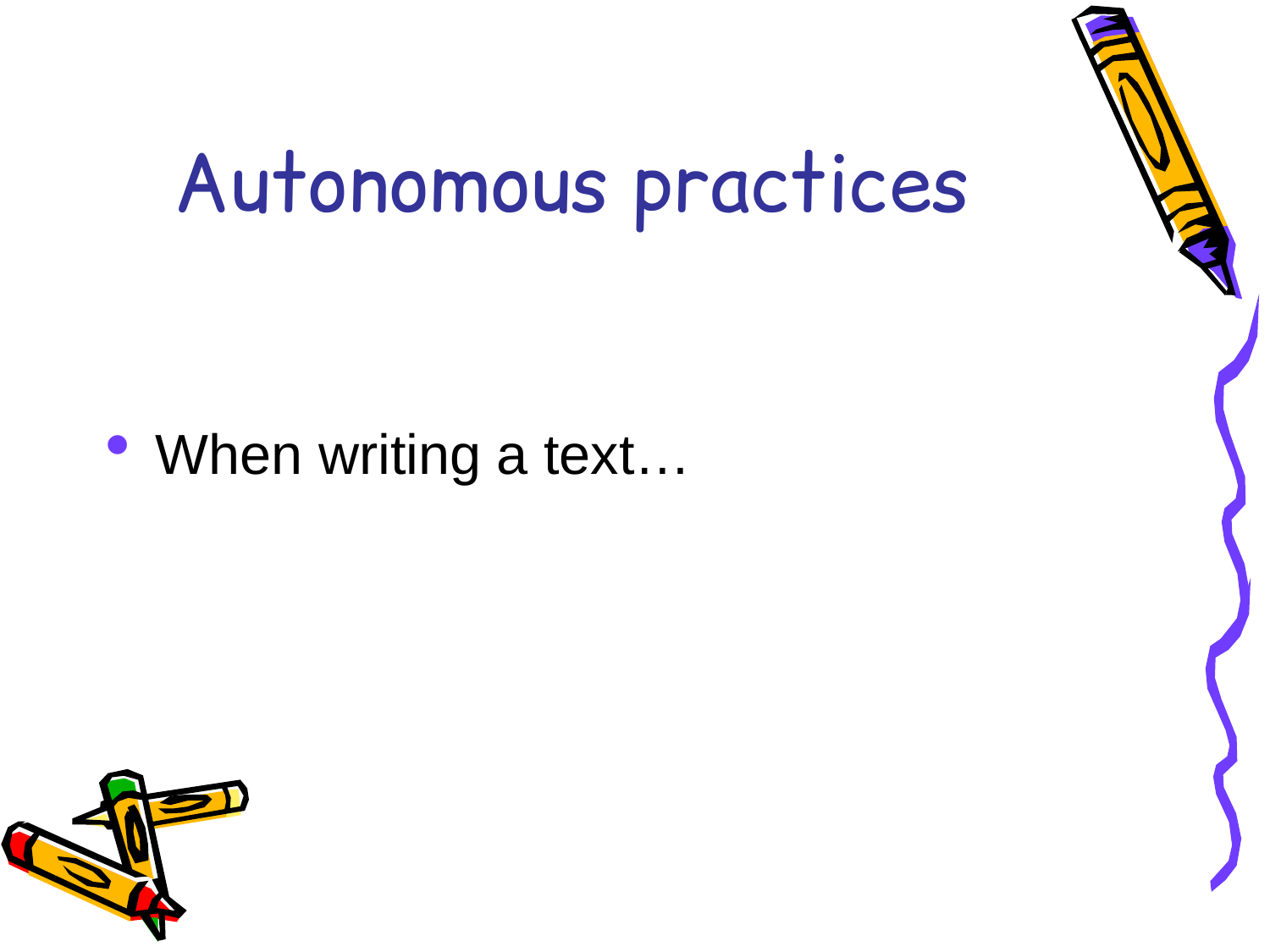

# Autonomous practices

When writing a text…